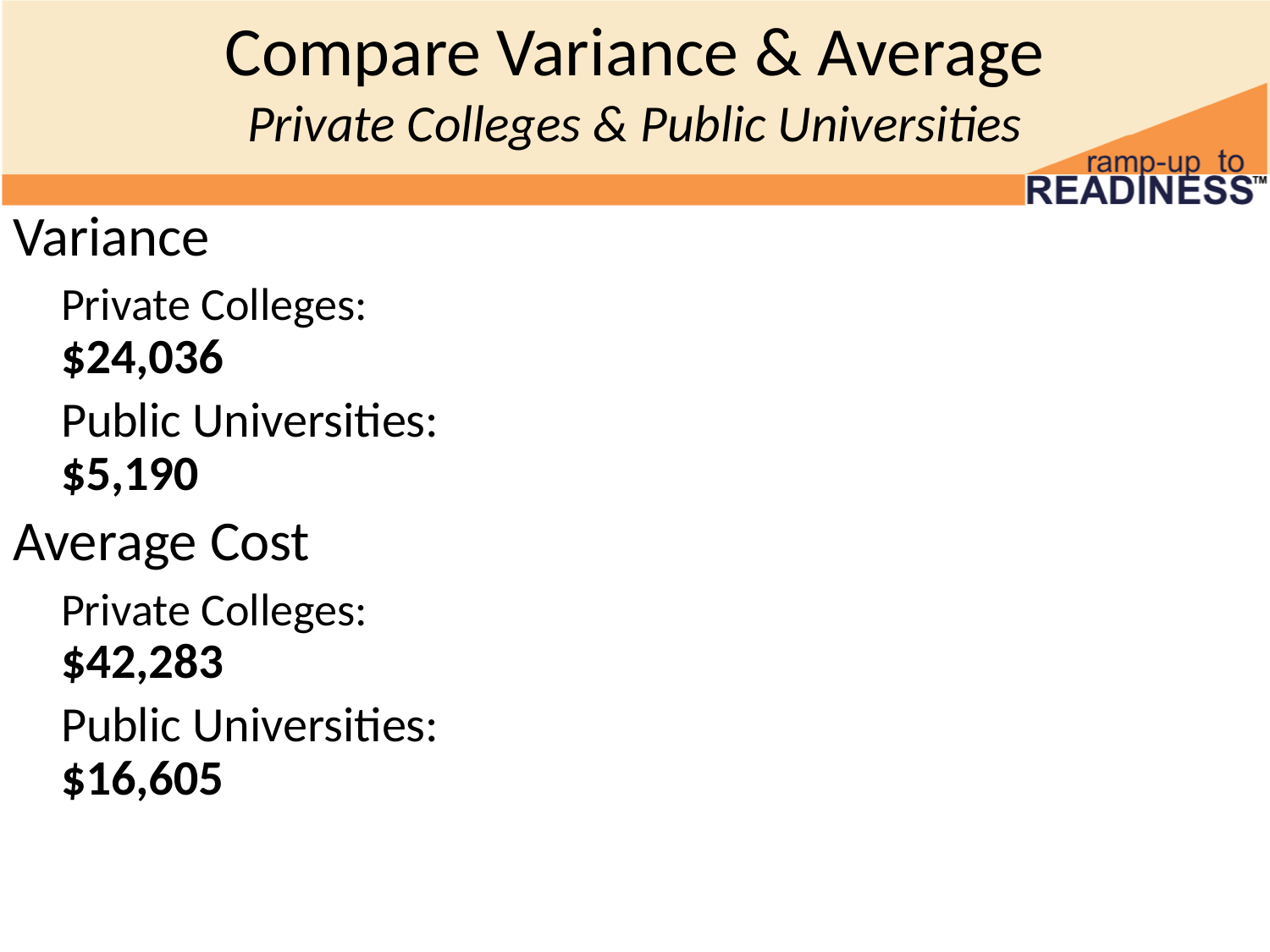

# Compare Variance & Average Private Colleges & Public Universities
Variance
Private Colleges: 							 $24,036
Public Universities: 						   $5,190
Average Cost
Private Colleges: 							 $42,283
Public Universities: 						 $16,605